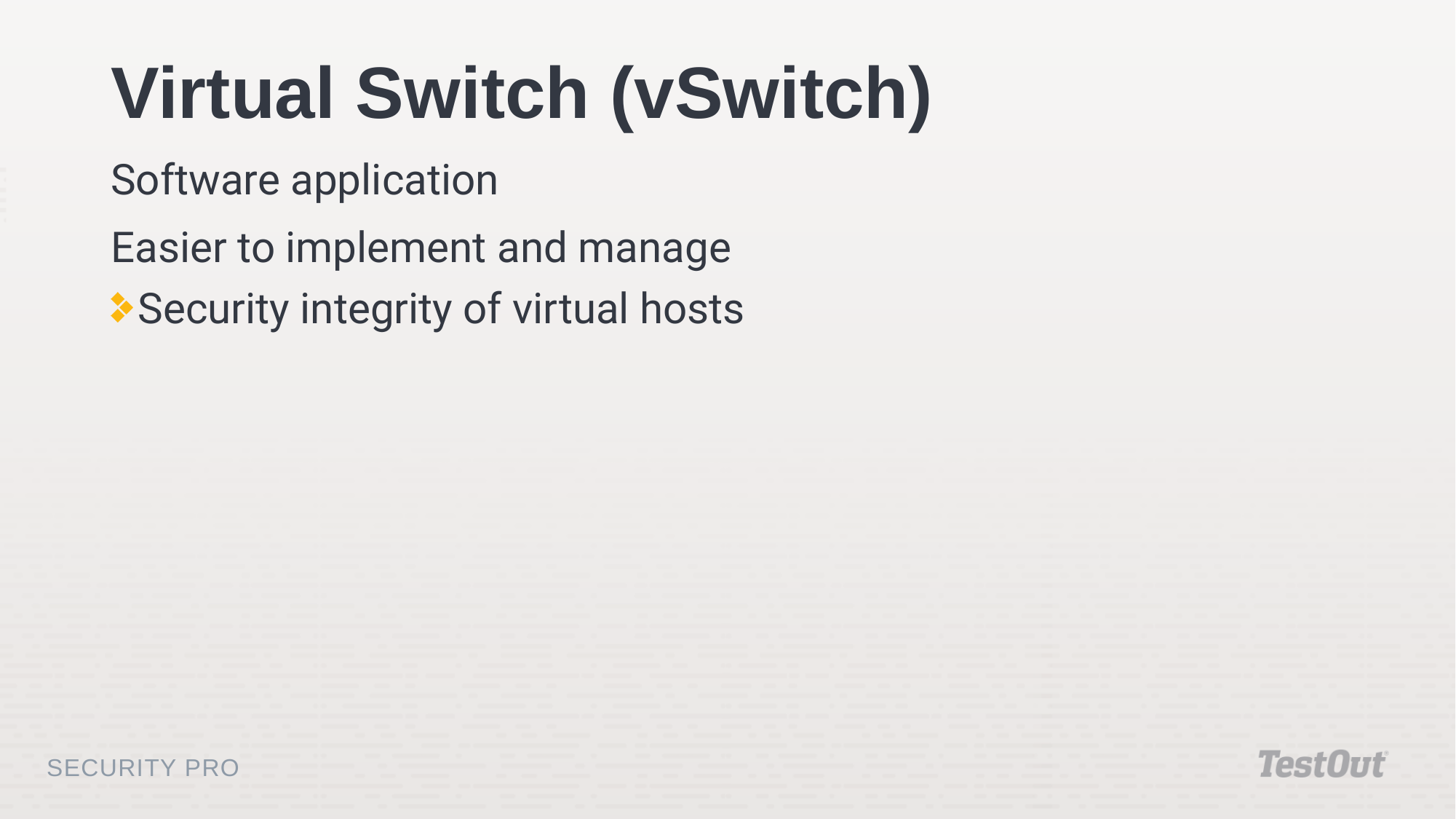

# Virtual Switch (vSwitch)
Software application
Easier to implement and manage
Security integrity of virtual hosts
Security Pro